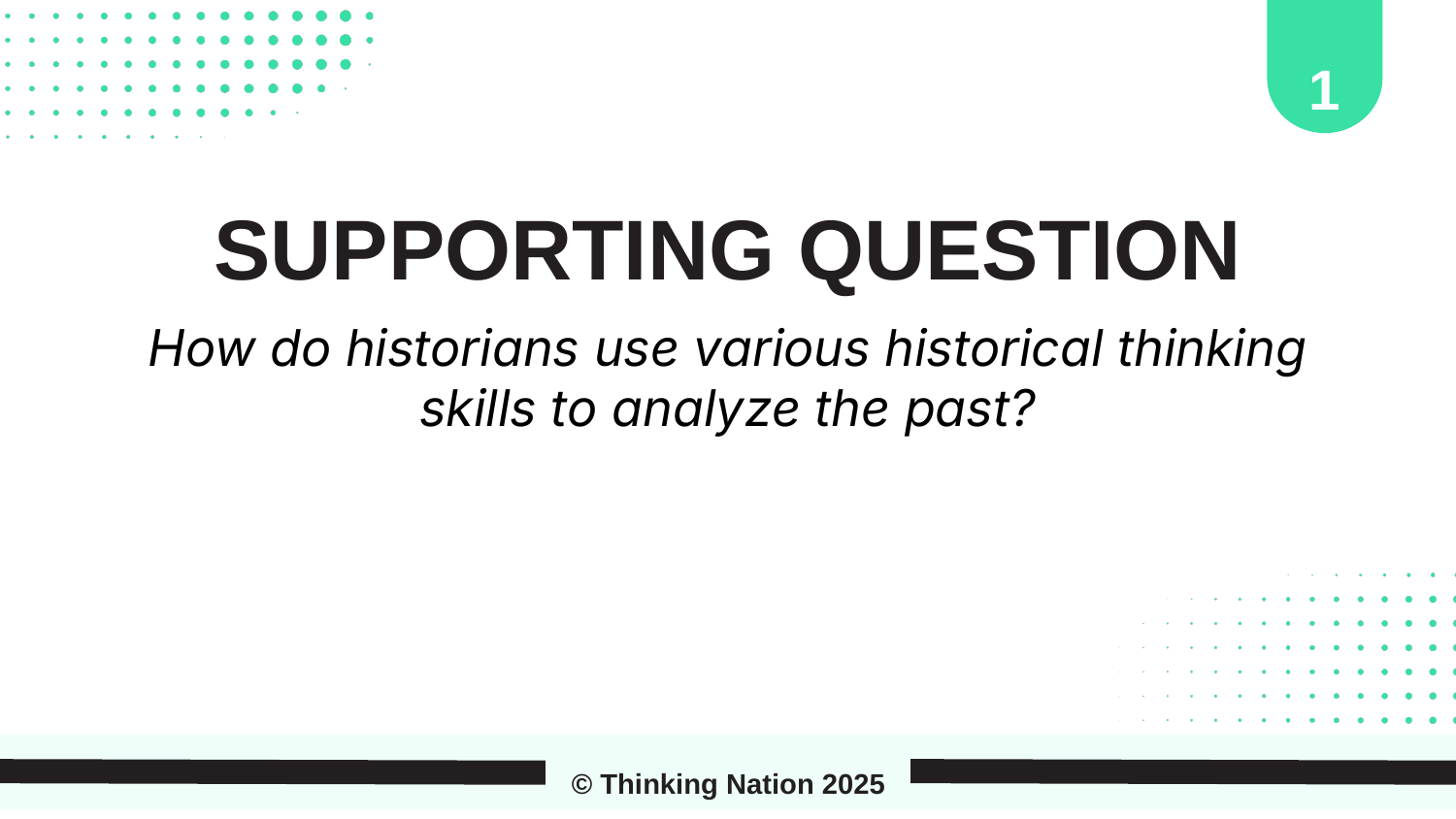

1
SUPPORTING QUESTION
How do historians use various historical thinking skills to analyze the past?

© Thinking Nation 2025